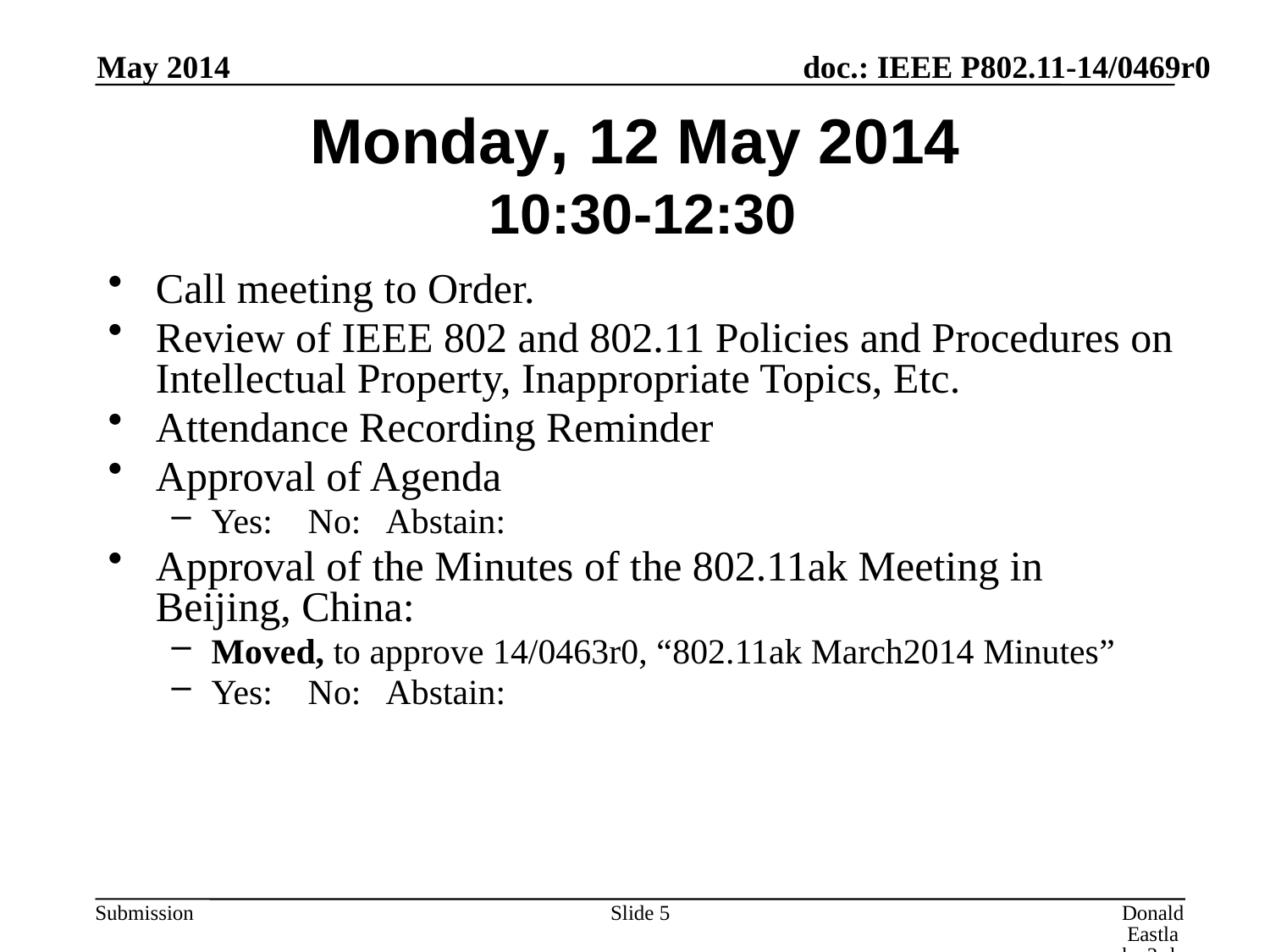

May 2014
# Monday, 12 May 2014 10:30-12:30
Call meeting to Order.
Review of IEEE 802 and 802.11 Policies and Procedures on Intellectual Property, Inappropriate Topics, Etc.
Attendance Recording Reminder
Approval of Agenda
Yes:    No:   Abstain:
Approval of the Minutes of the 802.11ak Meeting in Beijing, China:
Moved, to approve 14/0463r0, “802.11ak March2014 Minutes”
Yes:    No:   Abstain:

Slide 5
Donald Eastlake 3rd, Huawei Technologies